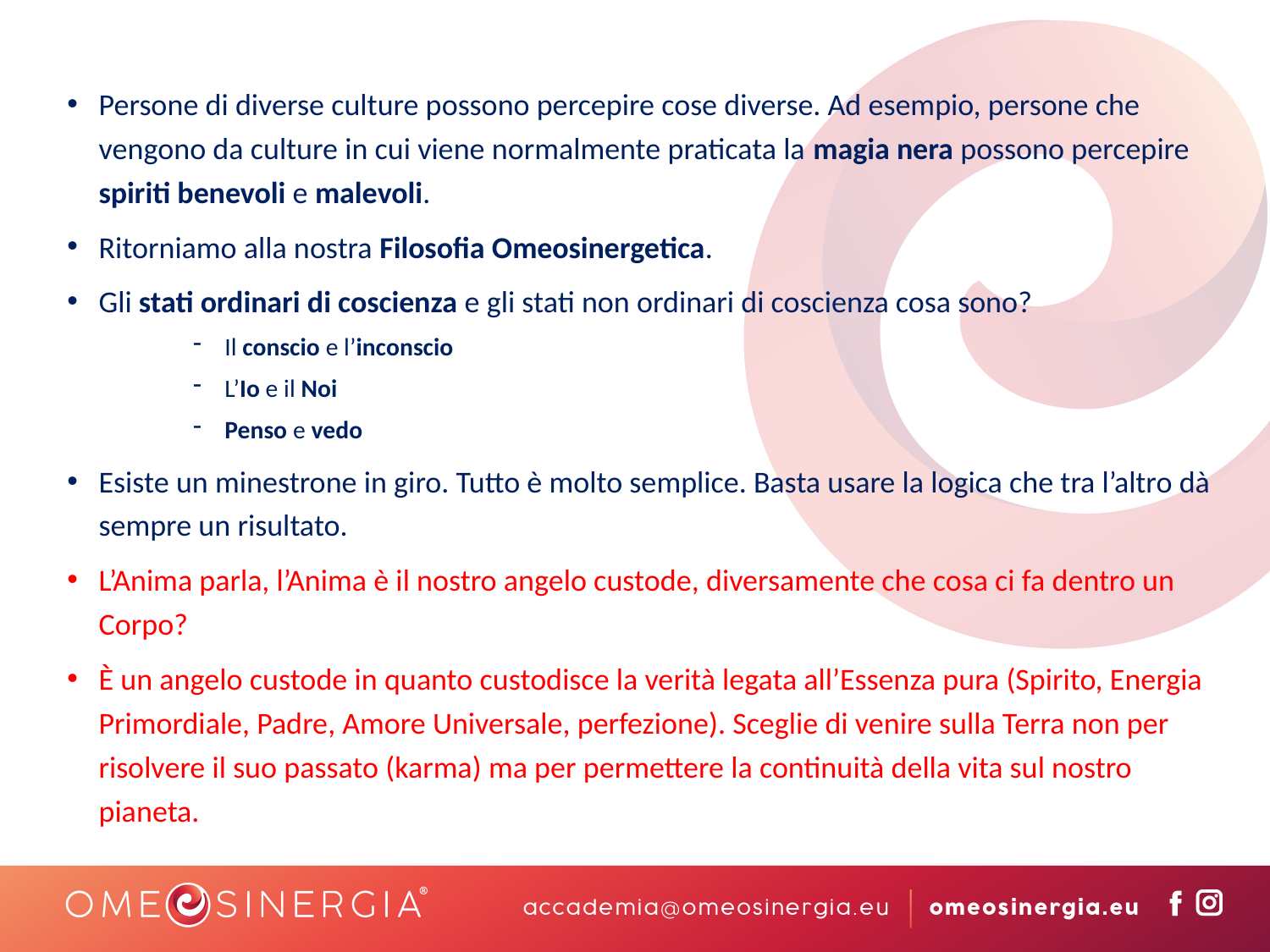

Persone di diverse culture possono percepire cose diverse. Ad esempio, persone che vengono da culture in cui viene normalmente praticata la magia nera possono percepire spiriti benevoli e malevoli.
Ritorniamo alla nostra Filosofia Omeosinergetica.
Gli stati ordinari di coscienza e gli stati non ordinari di coscienza cosa sono?
Il conscio e l’inconscio
L’Io e il Noi
Penso e vedo
Esiste un minestrone in giro. Tutto è molto semplice. Basta usare la logica che tra l’altro dà sempre un risultato.
L’Anima parla, l’Anima è il nostro angelo custode, diversamente che cosa ci fa dentro un Corpo?
È un angelo custode in quanto custodisce la verità legata all’Essenza pura (Spirito, Energia Primordiale, Padre, Amore Universale, perfezione). Sceglie di venire sulla Terra non per risolvere il suo passato (karma) ma per permettere la continuità della vita sul nostro pianeta.